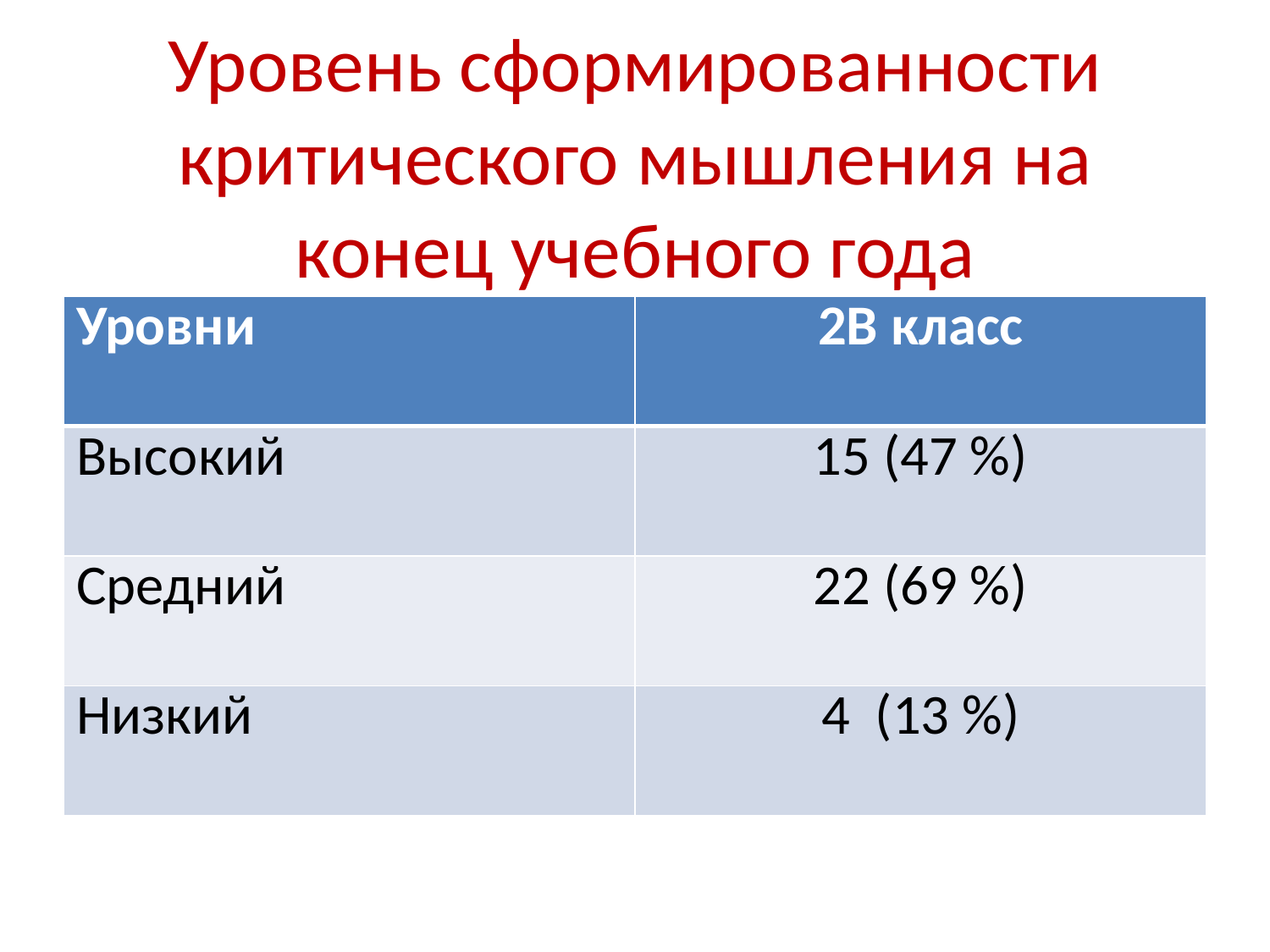

# Уровень сформированности критического мышления на конец учебного года

| Уровни | 2В класс |
| --- | --- |
| Высокий | 15 (47 %) |
| Средний | 22 (69 %) |
| Низкий | 4 (13 %) |